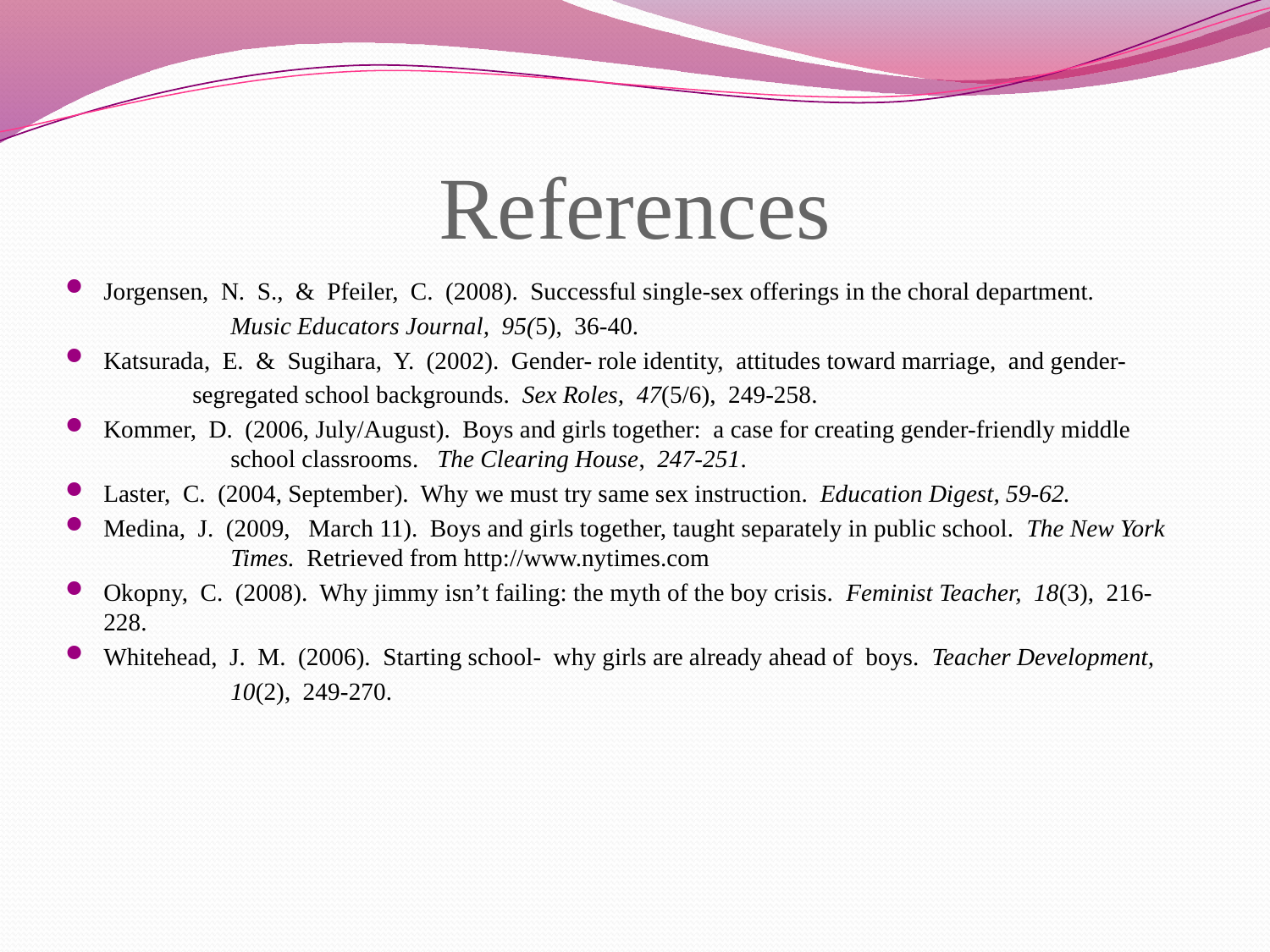

# References
Jorgensen,  N.  S.,  &  Pfeiler,  C.  (2008).  Successful single-sex offerings in the choral department.
		Music Educators Journal,  95(5),  36-40.
Katsurada,  E.  &  Sugihara,  Y.  (2002).  Gender- role identity,  attitudes toward marriage,  and gender-
	segregated school backgrounds.  Sex Roles,  47(5/6),  249-258.
Kommer,  D.  (2006, July/August).  Boys and girls together:  a case for creating gender-friendly middle 	school classrooms.   The Clearing House,  247-251.
Laster,  C.  (2004, September).  Why we must try same sex instruction.  Education Digest, 59-62.
Medina,  J.  (2009,   March 11).  Boys and girls together, taught separately in public school.  The New York 	Times.  Retrieved from http://www.nytimes.com
Okopny,  C.  (2008).  Why jimmy isn’t failing: the myth of the boy crisis.  Feminist Teacher,  18(3),  216-228.
Whitehead,  J.  M.  (2006).  Starting school-  why girls are already ahead of  boys.  Teacher Development,
		10(2),  249-270.